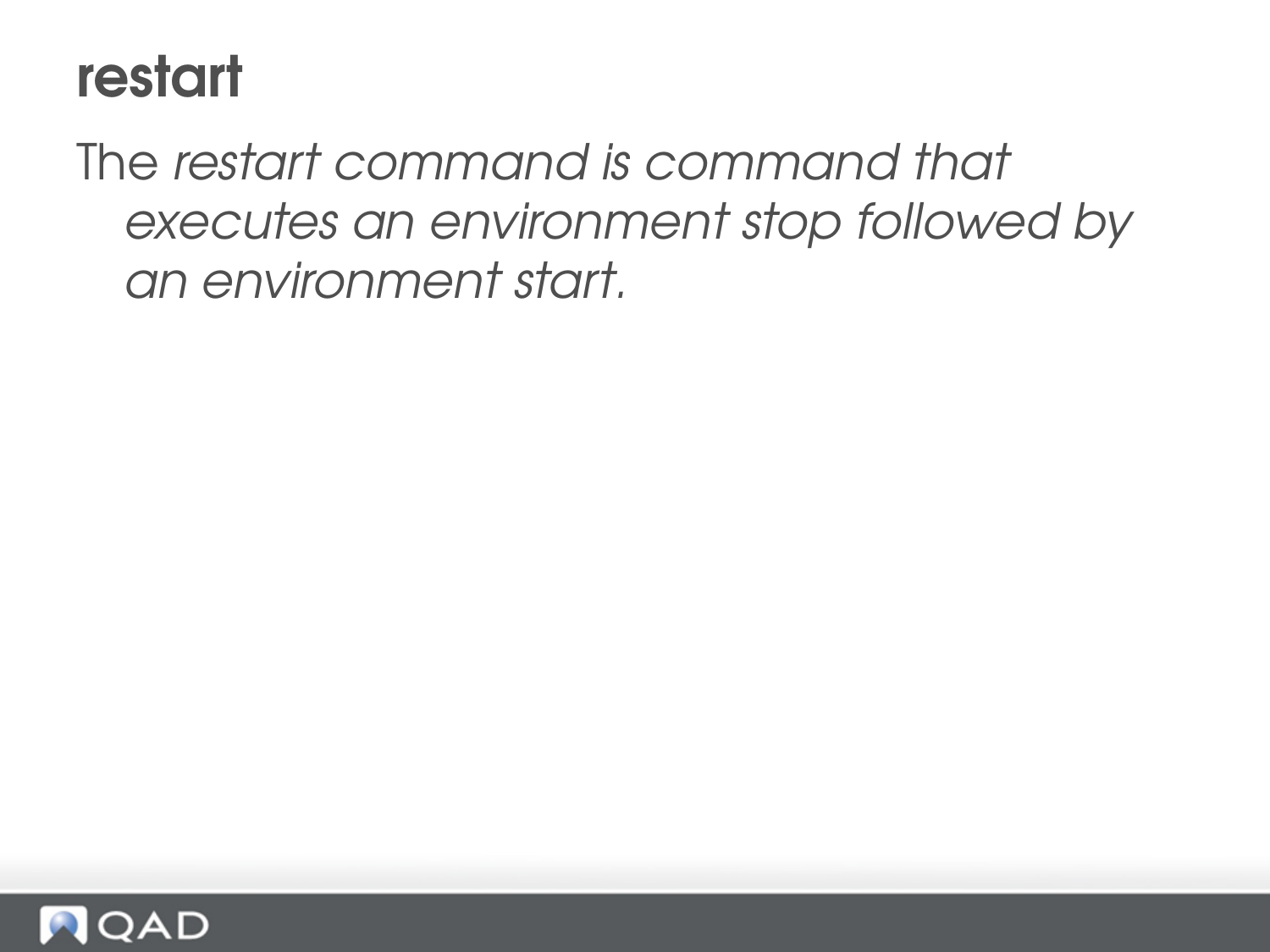

# restart
The restart command is command that executes an environment stop followed by an environment start.